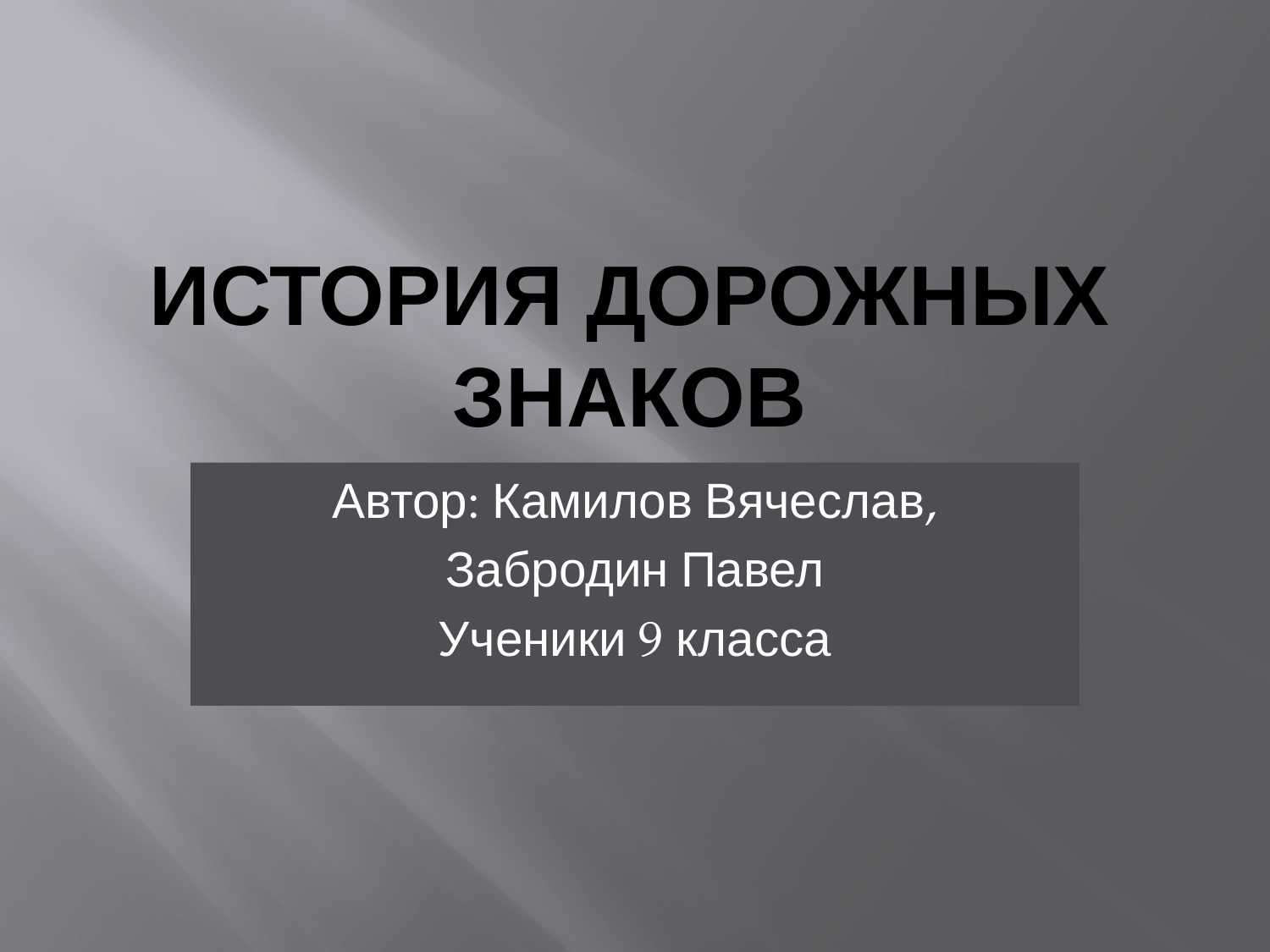

# История дорожных знаков
Автор: Камилов Вячеслав,
Забродин Павел
Ученики 9 класса